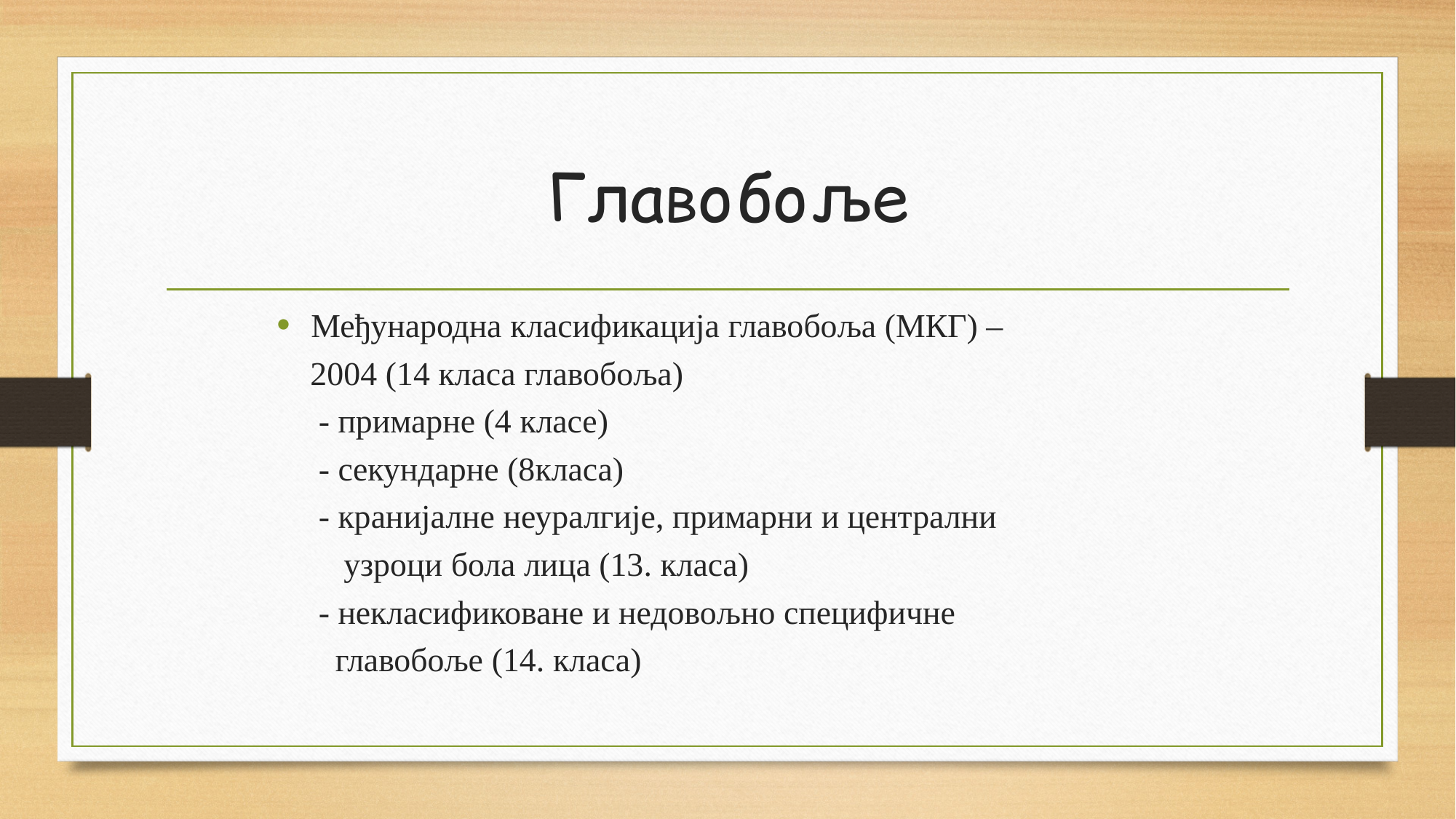

# Главобоље
Међународна класификација главобоља (МКГ) –
    2004 (14 класа главобоља)
     - примарне (4 класе)
     - секундарне (8класа)
     - кранијалне неуралгије, примарни и централни
        узроци бола лица (13. класа)
     - некласификоване и недовољно специфичне
       главобоље (14. класа)